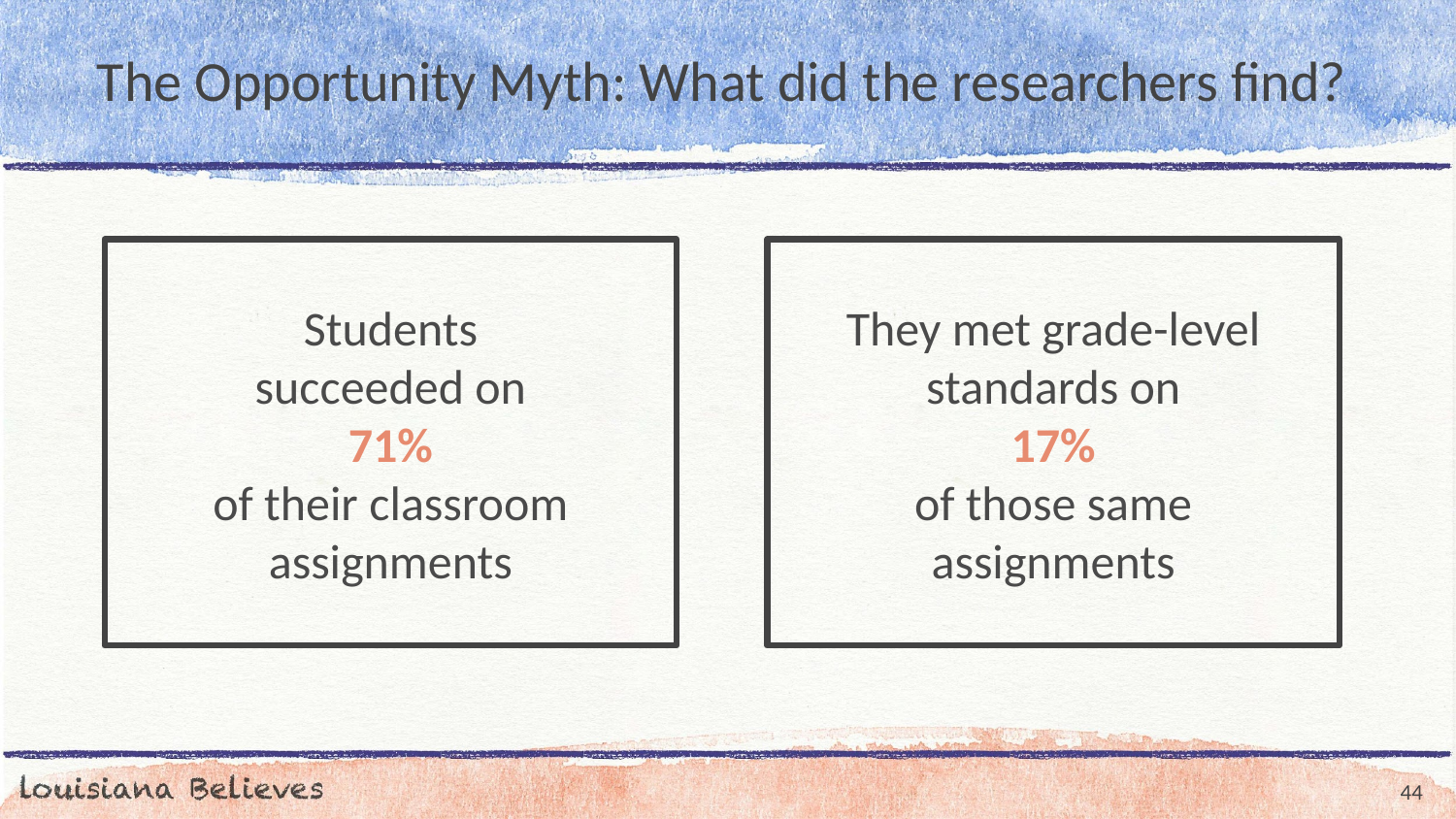

# The Opportunity Myth: What did the researchers find?
Students
succeeded on
71%
of their classroom
assignments
They met grade-level
standards on
17%
of those same
assignments